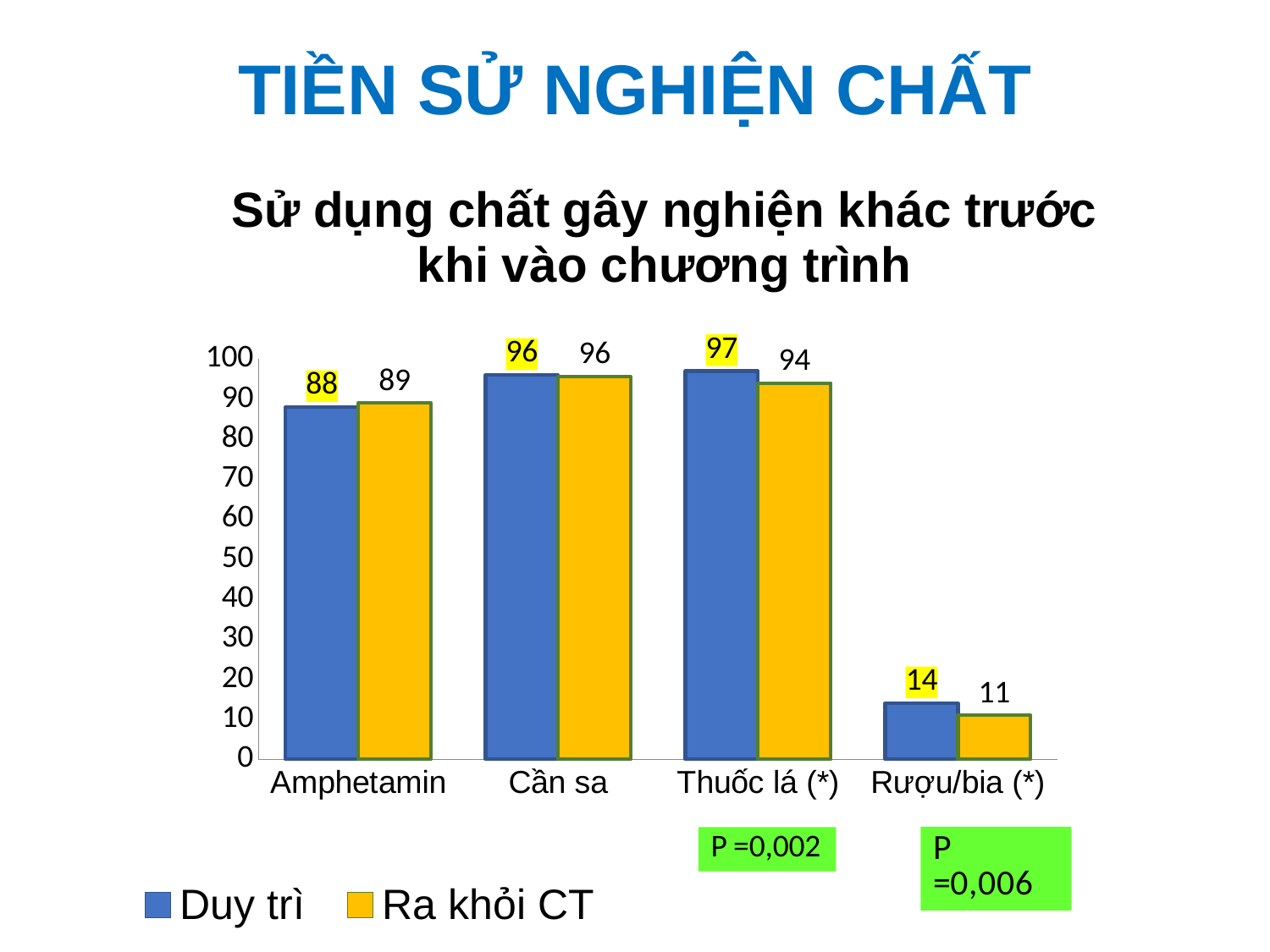

TIỀN SỬ NGHIỆN CHẤT

### Chart: Sử dụng chất gây nghiện khác trước khi vào chương trình

| Category | Duy trì | Ra khỏi CT |
|---|---|---|
| Amphetamin | 88.0 | 89.0 |
| Cần sa | 96.0 | 95.58 |
| Thuốc lá (*) | 97.0 | 94.0 |
| Rượu/bia (*) | 14.0 | 11.0 |
23